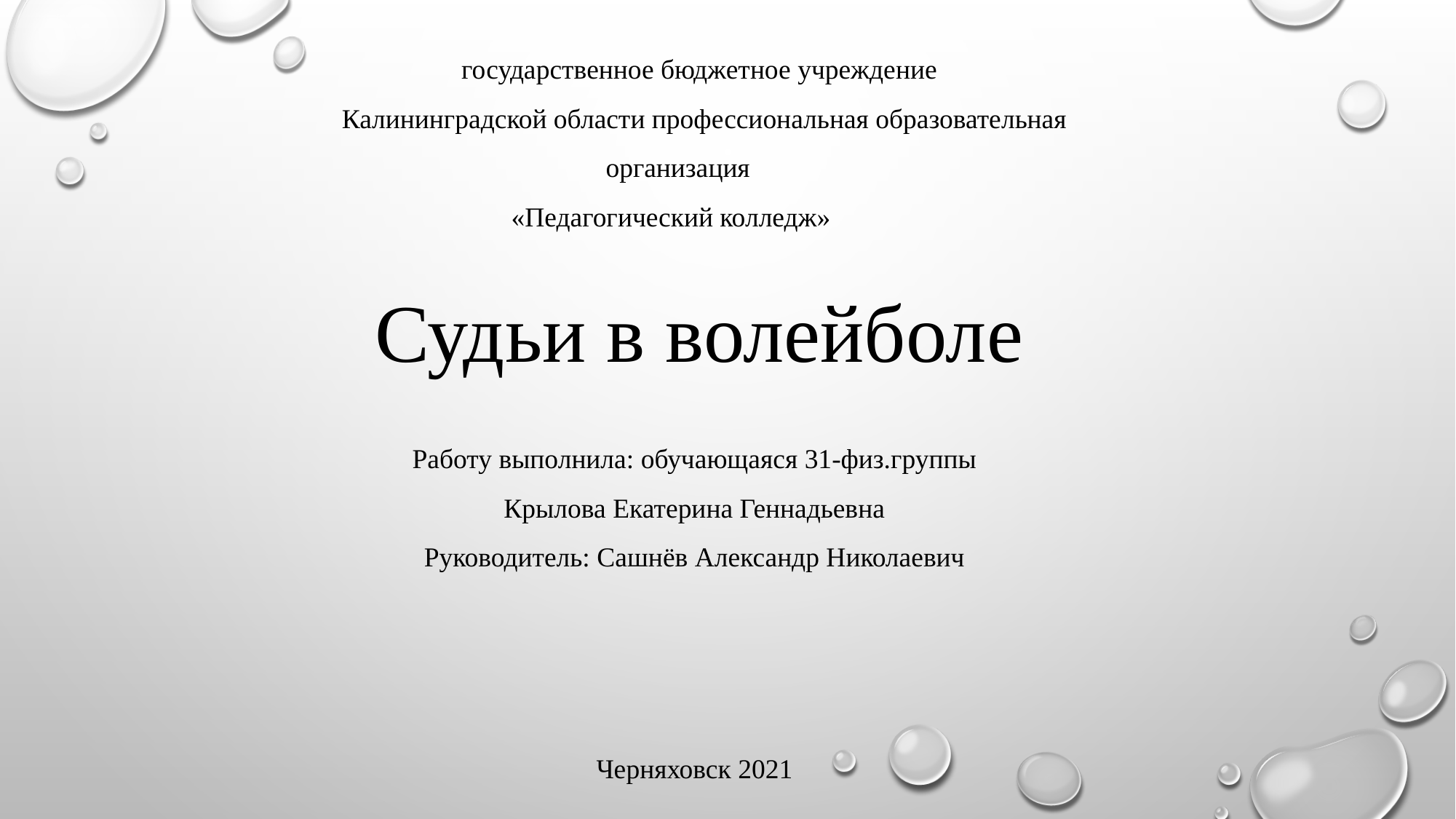

государственное бюджетное учреждение
   Калининградской области профессиональная образовательная организация
                                    «Педагогический колледж»
Судьи в волейболе
Работу выполнила: обучающаяся 31-физ.группы Крылова Екатерина Геннадьевна
Руководитель: Сашнёв Александр Николаевич
Черняховск 2021